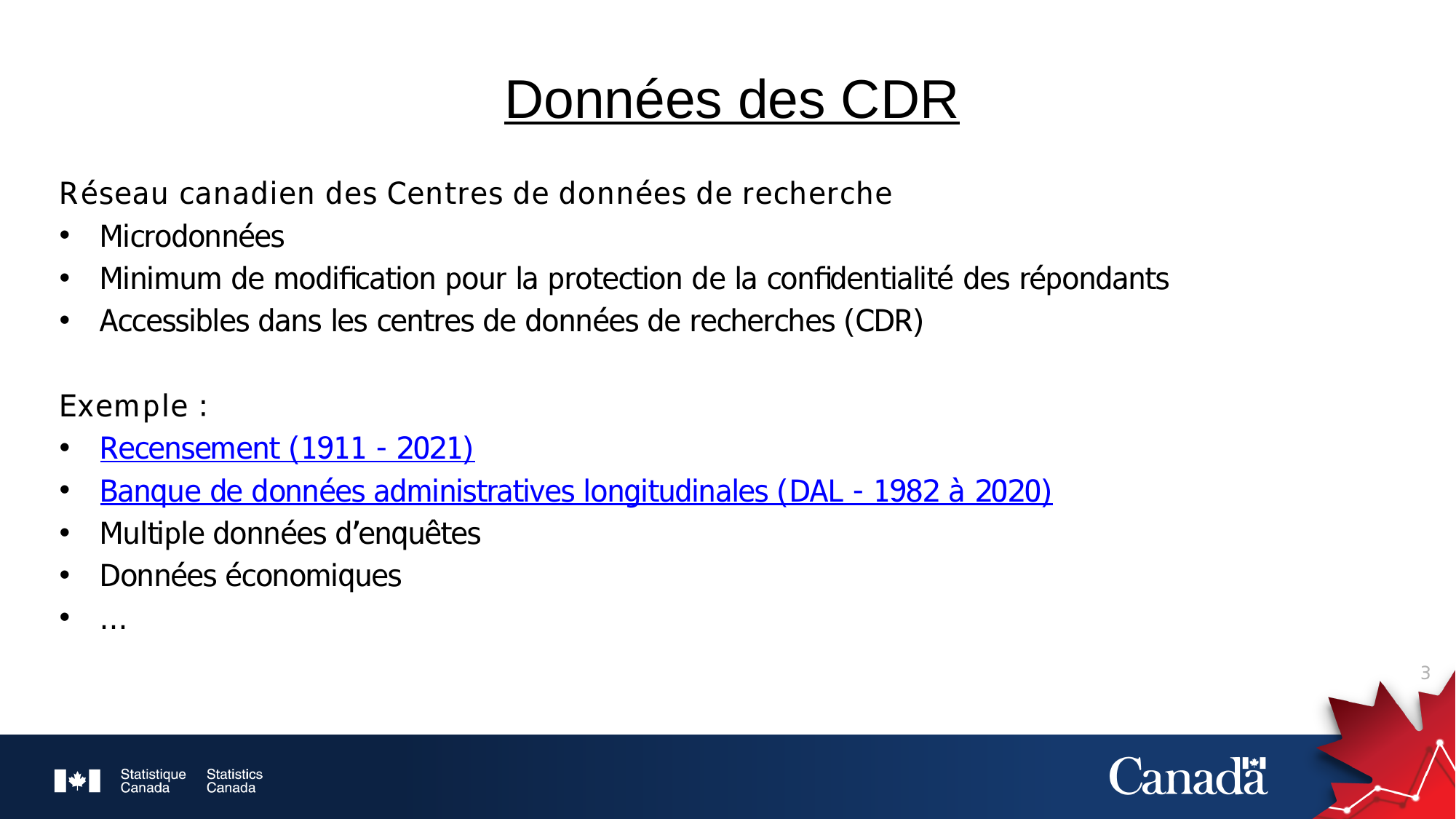

# Données des CDR
Réseau canadien des Centres de données de recherche
Microdonnées
Minimum de modification pour la protection de la confidentialité des répondants
Accessibles dans les centres de données de recherches (CDR)

Exemple :
Recensement (1911 - 2021)
Banque de données administratives longitudinales (DAL - 1982 à 2020)
Multiple données d’enquêtes
Données économiques
...
3